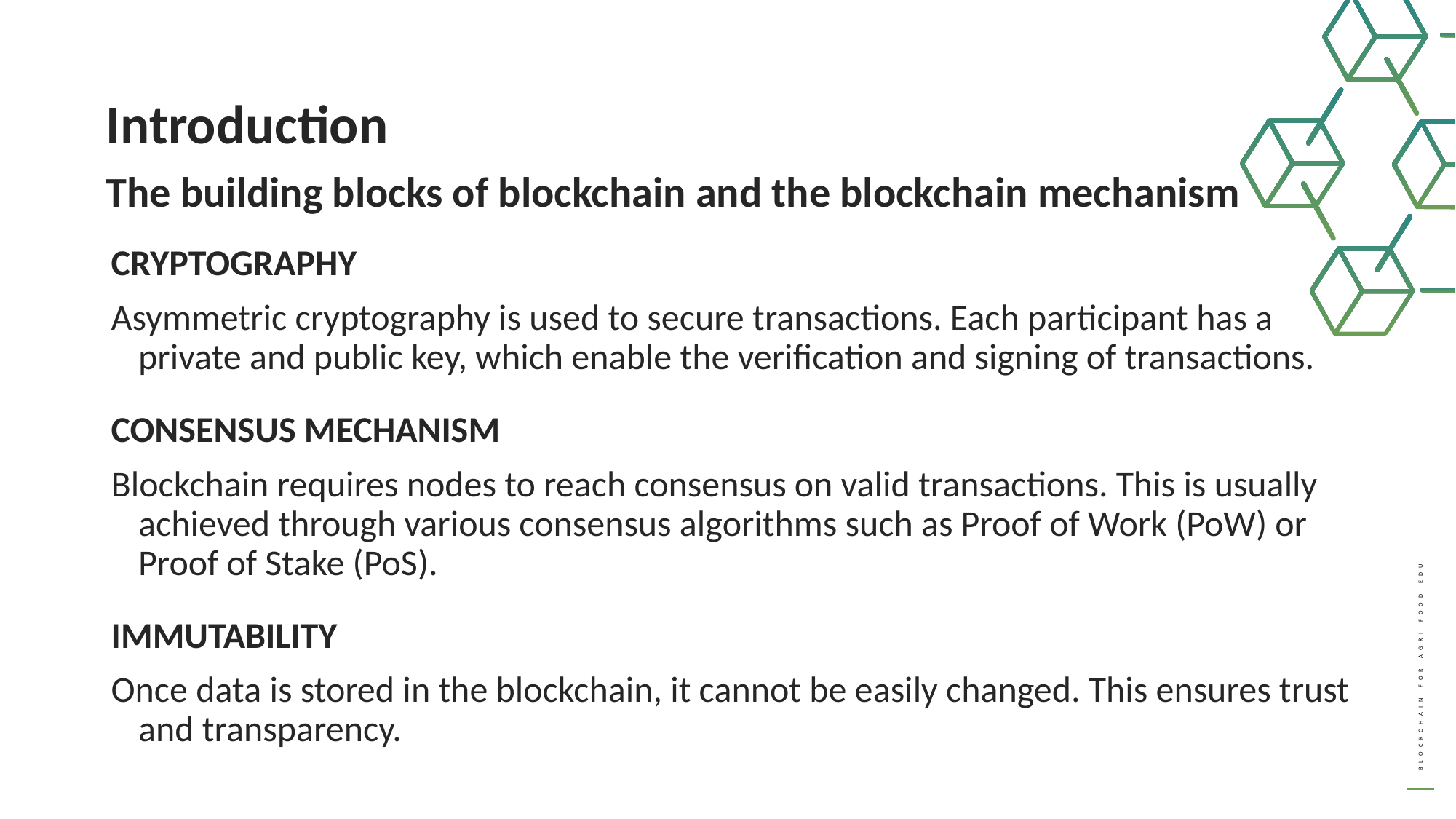

Introduction
The building blocks of blockchain and the blockchain mechanism
CRYPTOGRAPHY
Asymmetric cryptography is used to secure transactions. Each participant has a private and public key, which enable the verification and signing of transactions.
CONSENSUS MECHANISM
Blockchain requires nodes to reach consensus on valid transactions. This is usually achieved through various consensus algorithms such as Proof of Work (PoW) or Proof of Stake (PoS).
IMMUTABILITY
Once data is stored in the blockchain, it cannot be easily changed. This ensures trust and transparency.